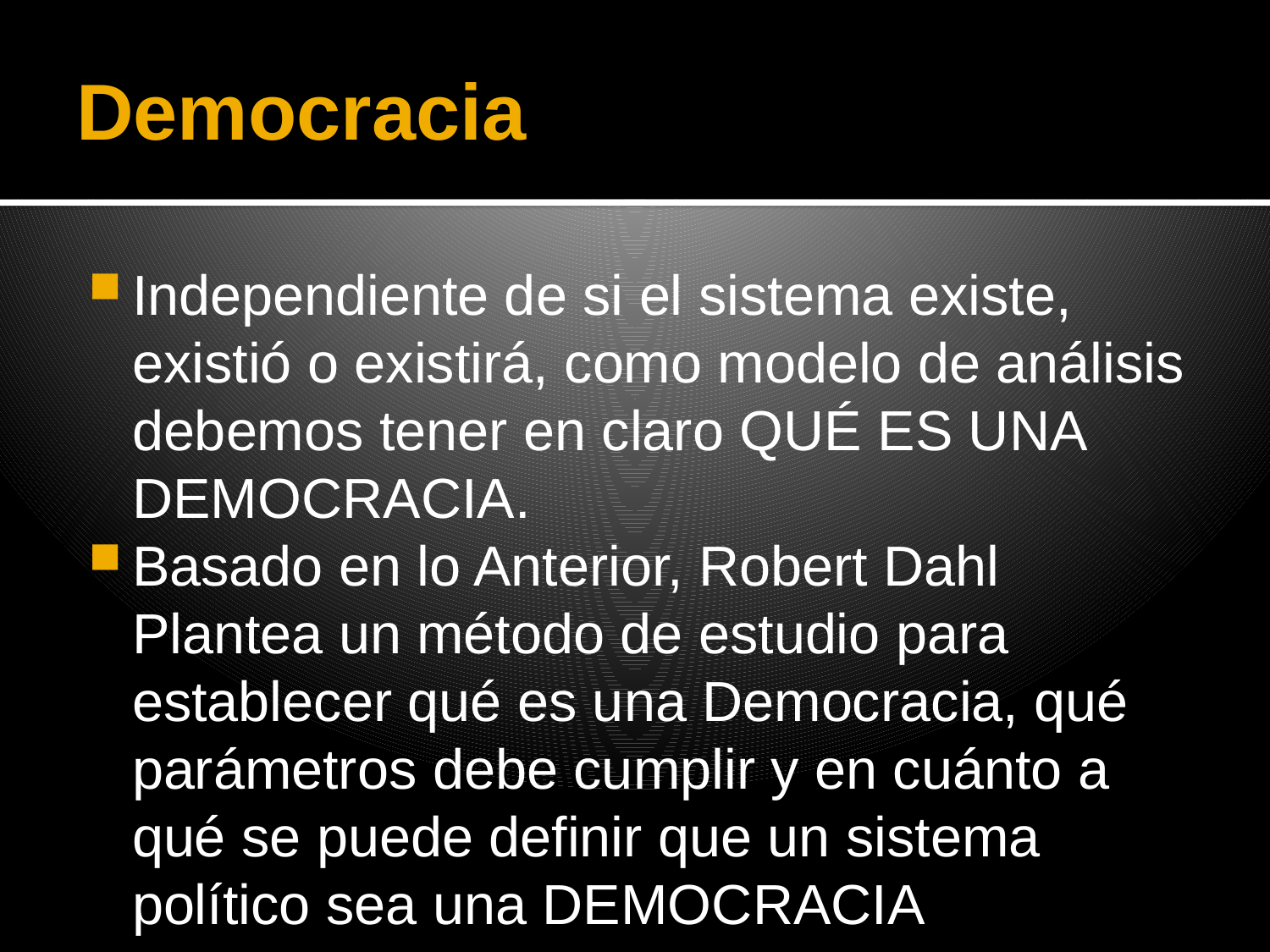

# Democracia
Independiente de si el sistema existe, existió o existirá, como modelo de análisis debemos tener en claro QUÉ ES UNA DEMOCRACIA.
Basado en lo Anterior, Robert Dahl Plantea un método de estudio para establecer qué es una Democracia, qué parámetros debe cumplir y en cuánto a qué se puede definir que un sistema político sea una DEMOCRACIA